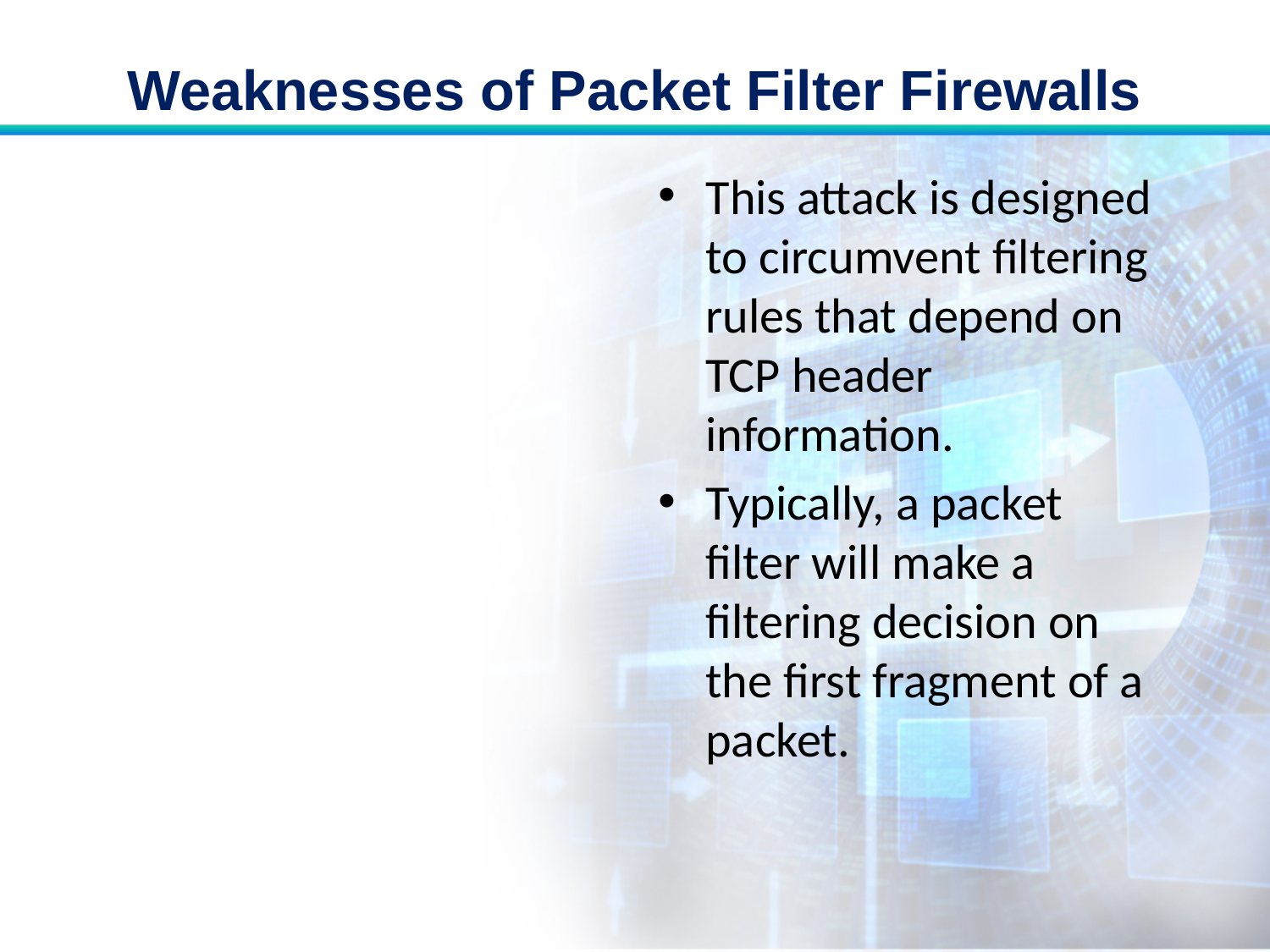

# Weaknesses of Packet Filter Firewalls
This attack is designed to circumvent filtering rules that depend on TCP header information.
Typically, a packet filter will make a filtering decision on the first fragment of a packet.